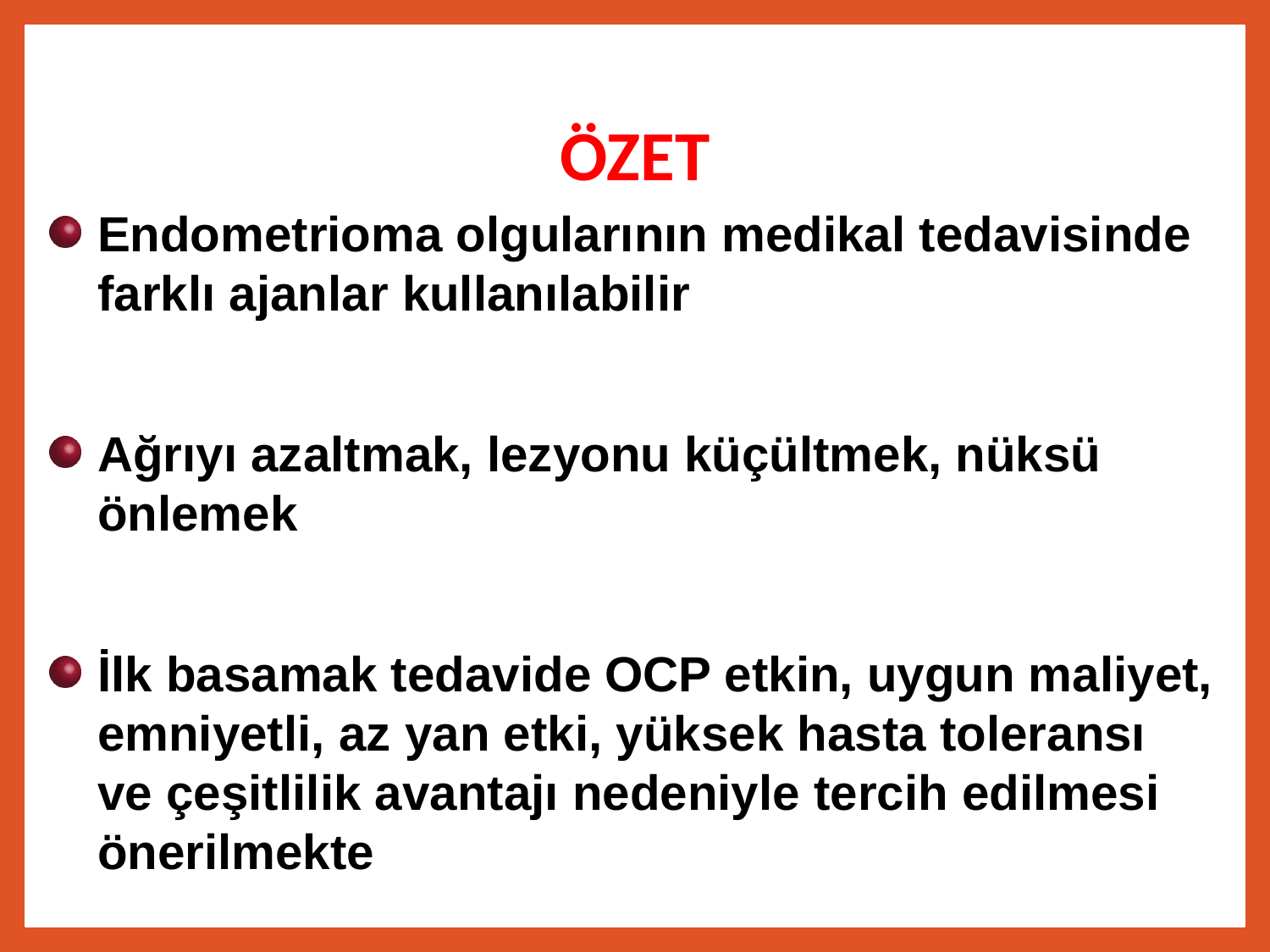

ÖZET
Endometrioma olgularının medikal tedavisinde farklı ajanlar kullanılabilir

Ağrıyı azaltmak, lezyonu küçültmek, nüksü önlemek

İlk basamak tedavide OCP etkin, uygun maliyet, emniyetli, az yan etki, yüksek hasta toleransı ve çeşitlilik avantajı nedeniyle tercih edilmesi önerilmekte